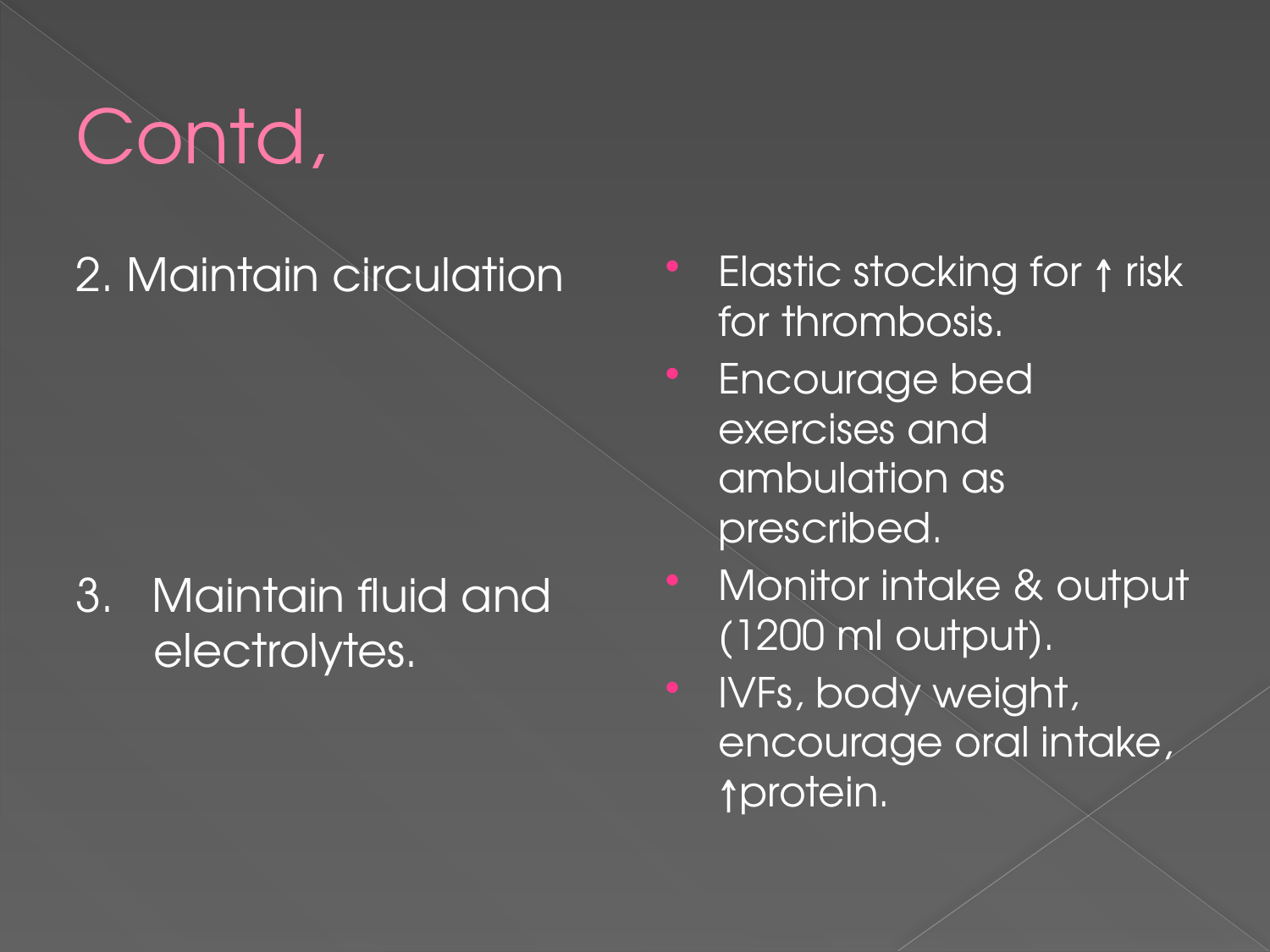

# Contd,
2. Maintain circulation

3.   Maintain fluid and electrolytes.

Elastic stocking for ↑ risk for thrombosis.
Encourage bed exercises and ambulation as prescribed.
Monitor intake & output (1200 ml output).
IVFs, body weight, encourage oral intake, ↑protein.